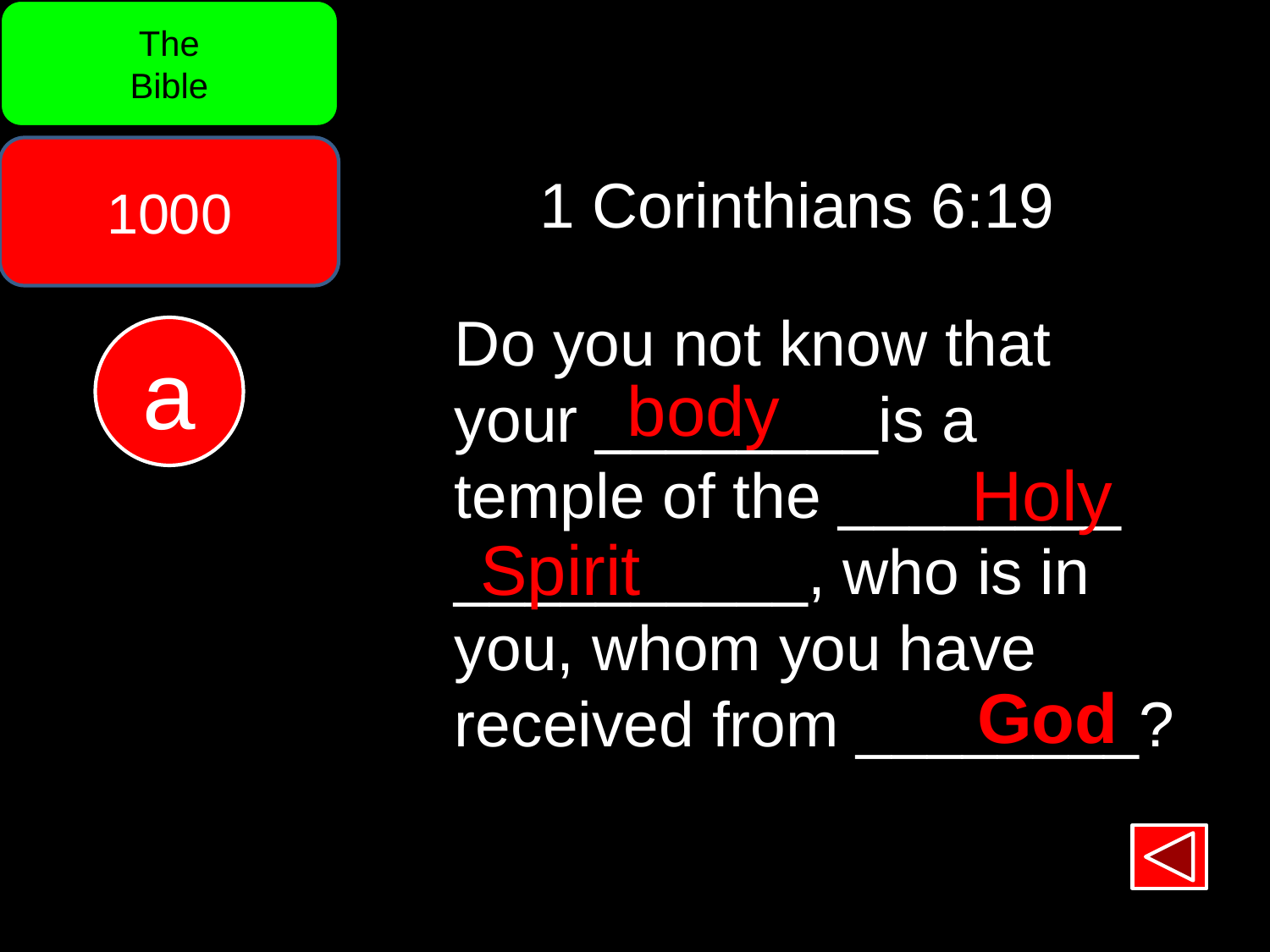

The
Bible
1000
1 Corinthians 6:19
Do you not know that
your ________is a
temple of the ________
__________, who is in
you, whom you have
received from ________?
a
body
Holy
Spirit
God